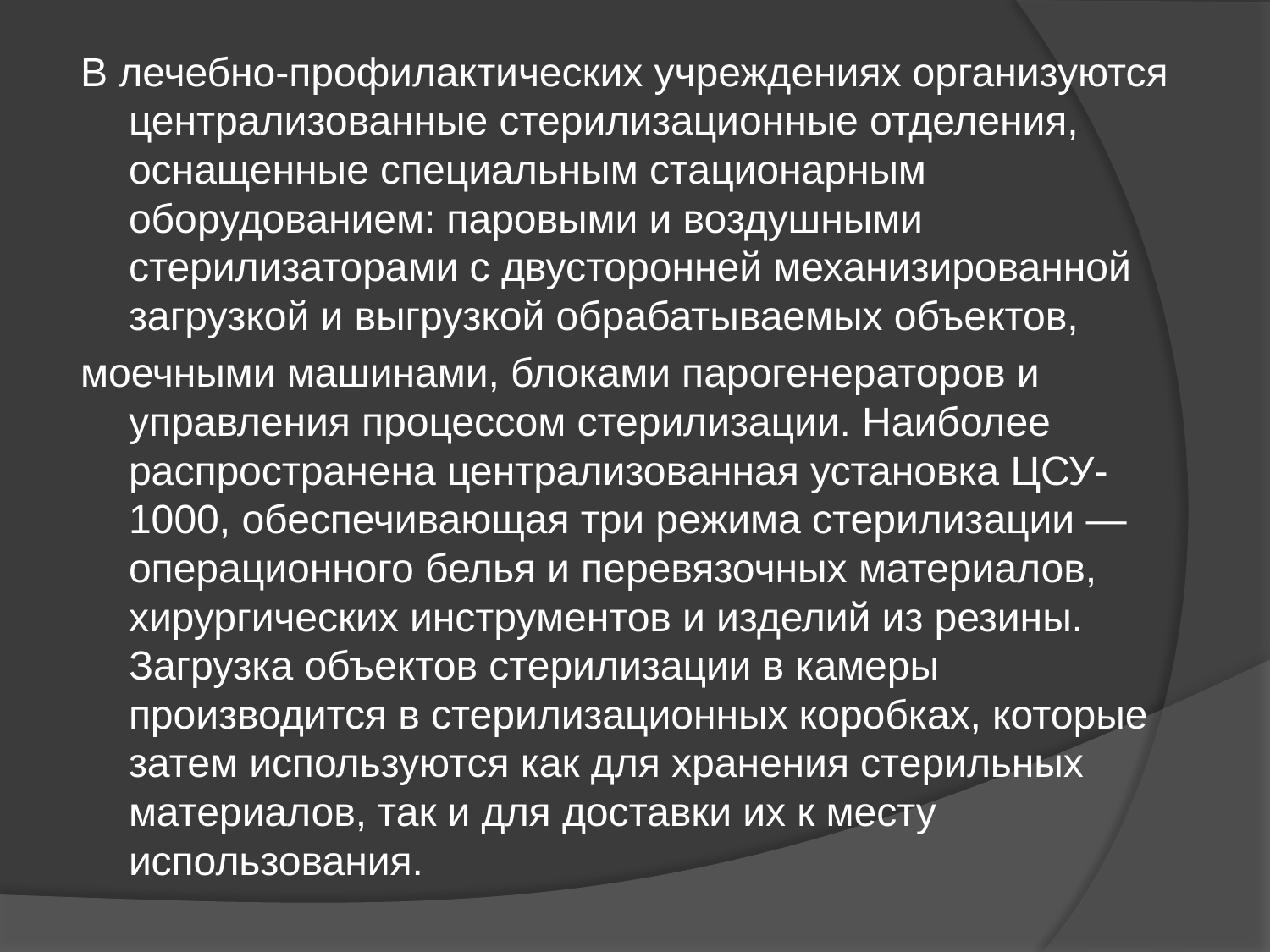

В лечебно-профилактических учреждениях организуются централизованные стерилизационные отделения, оснащенные специальным стационарным оборудованием: паровыми и воздушными стерилизаторами с двусторонней механизированной загрузкой и выгрузкой обрабатываемых объектов,
моечными машинами, блоками парогенераторов и управления процессом стерилизации. Наиболее распространена централизованная установка ЦСУ-1000, обеспечивающая три режима стерилизации — операционного белья и перевязочных материалов, хирургических инструментов и изделий из резины. Загрузка объектов стерилизации в камеры производится в стерилизационных коробках, которые затем используются как для хранения стерильных материалов, так и для доставки их к месту использования.